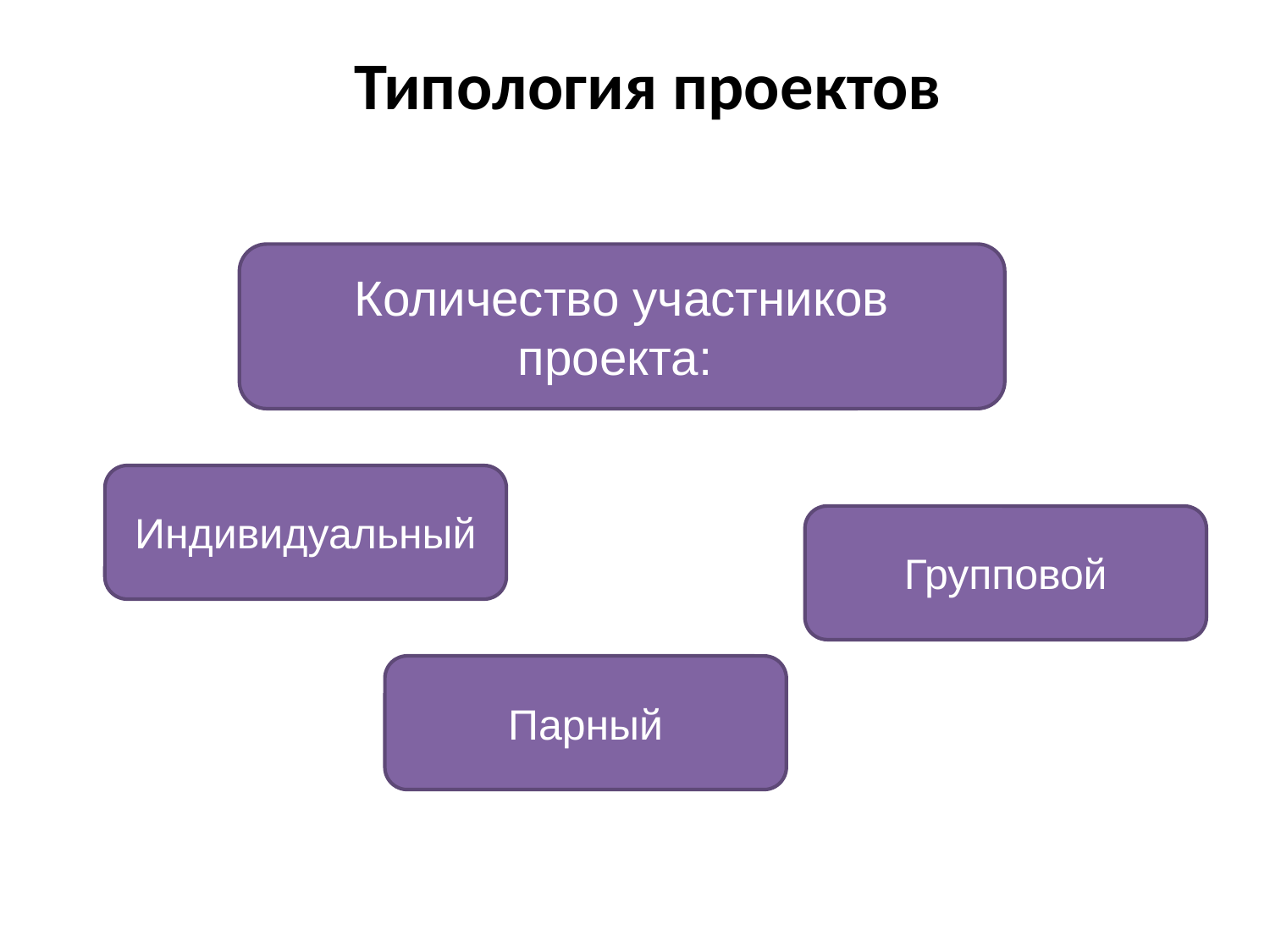

Типология проектов
Количество участников проекта:
Индивидуальный
Групповой
Парный